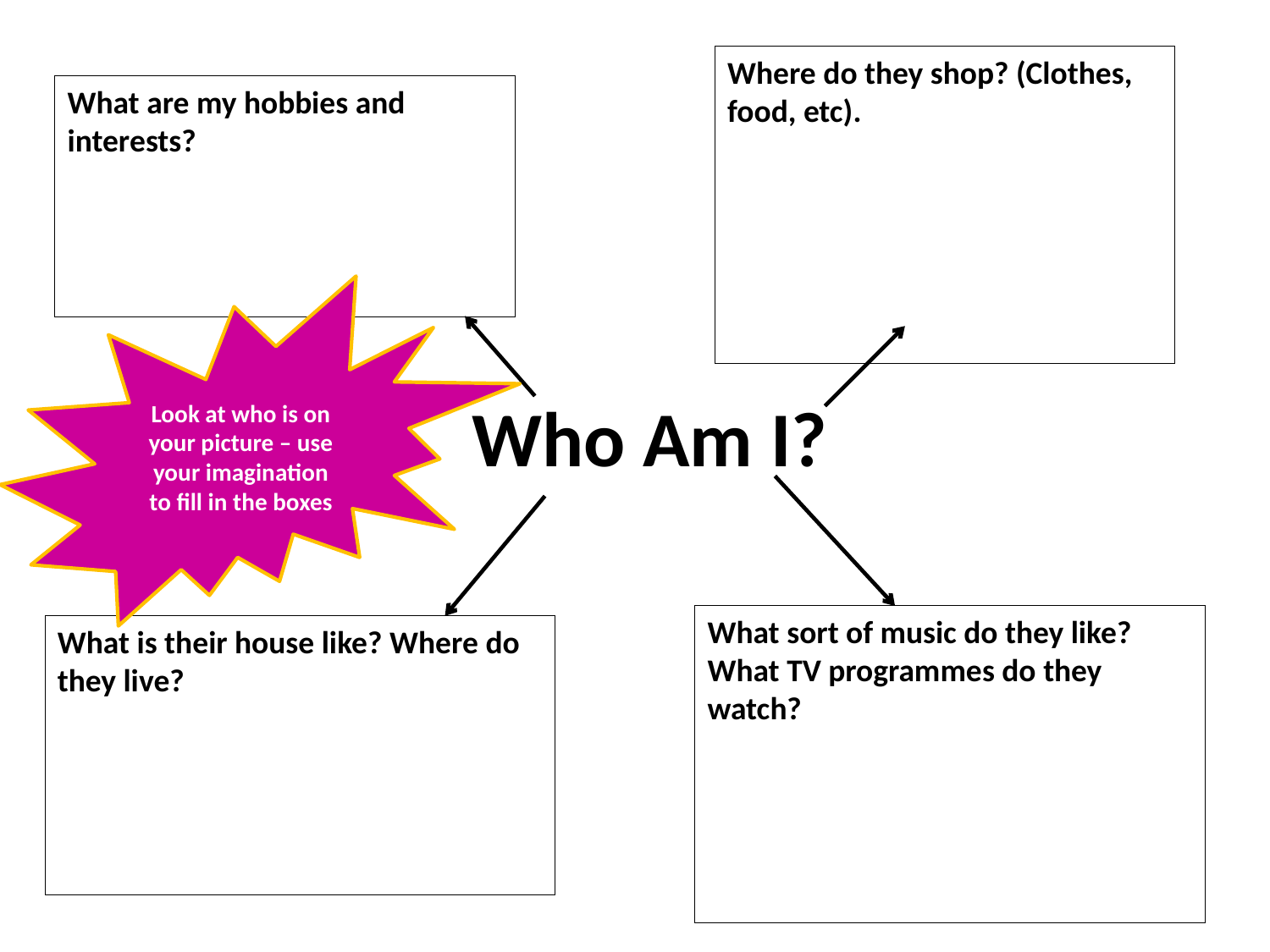

Where do they shop? (Clothes, food, etc).

What are my hobbies and interests?

Look at who is on your picture – use your imagination to fill in the boxes
# Who Am I?
What sort of music do they like? What TV programmes do they watch?

What is their house like? Where do they live?